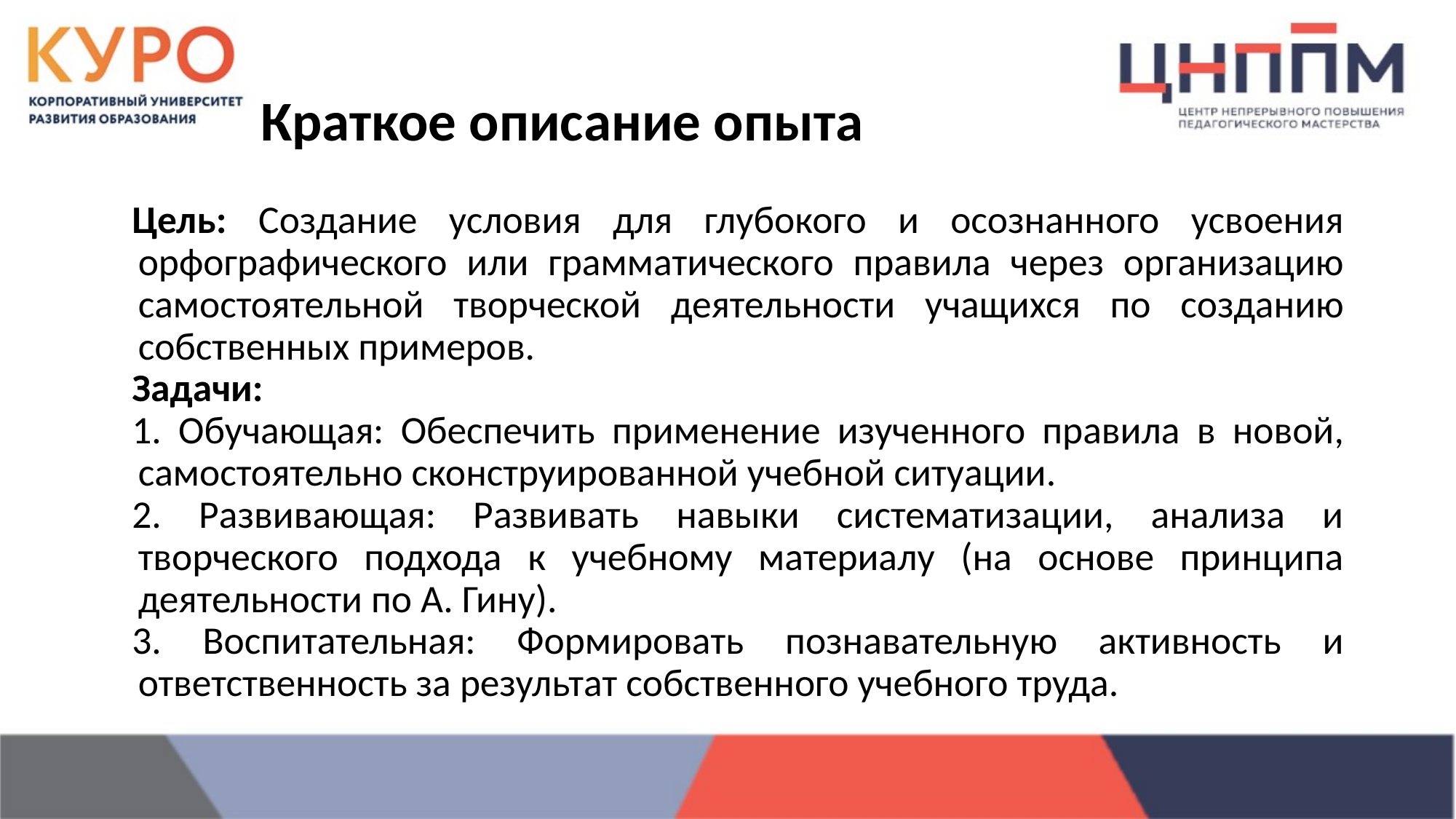

# Краткое описание опыта
Цель: Создание условия для глубокого и осознанного усвоения орфографического или грамматического правила через организацию самостоятельной творческой деятельности учащихся по созданию собственных примеров.
Задачи:
1. Обучающая: Обеспечить применение изученного правила в новой, самостоятельно сконструированной учебной ситуации.
2. Развивающая: Развивать навыки систематизации, анализа и творческого подхода к учебному материалу (на основе принципа деятельности по А. Гину).
3. Воспитательная: Формировать познавательную активность и ответственность за результат собственного учебного труда.